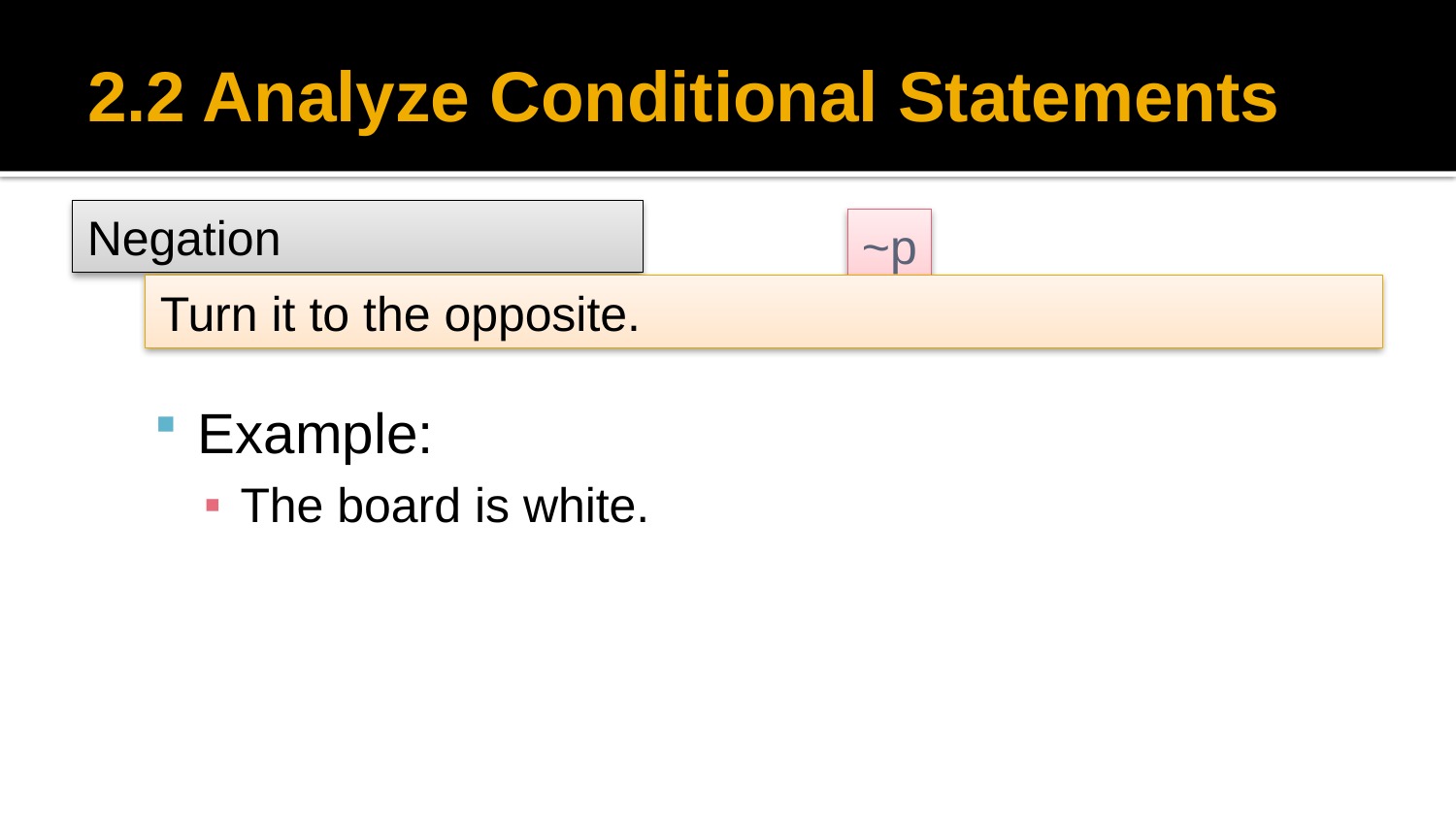

# 2.2 Analyze Conditional Statements
Negation
~p
Turn it to the opposite.
Example:
The board is white.